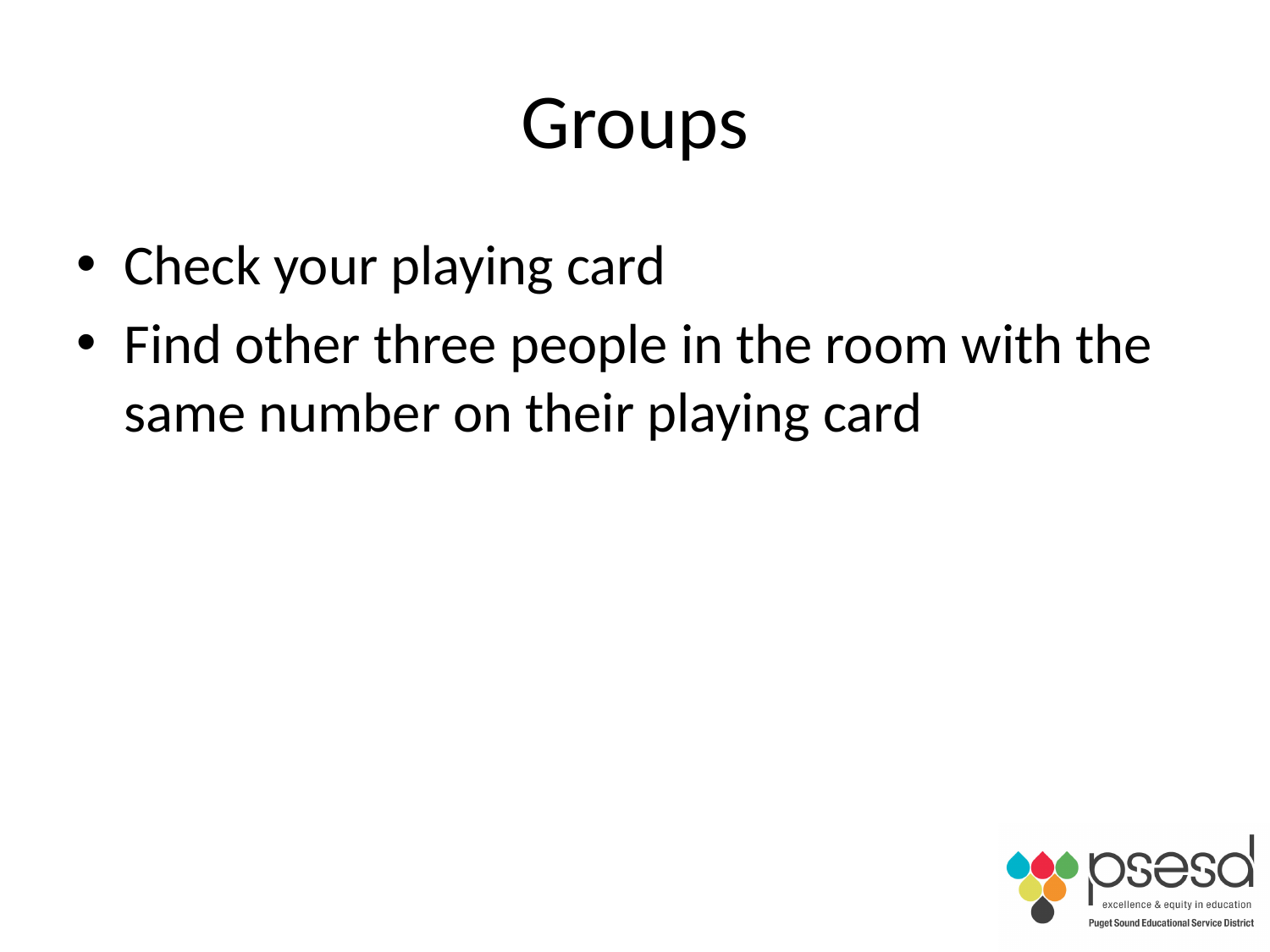

# Groups
Check your playing card
Find other three people in the room with the same number on their playing card